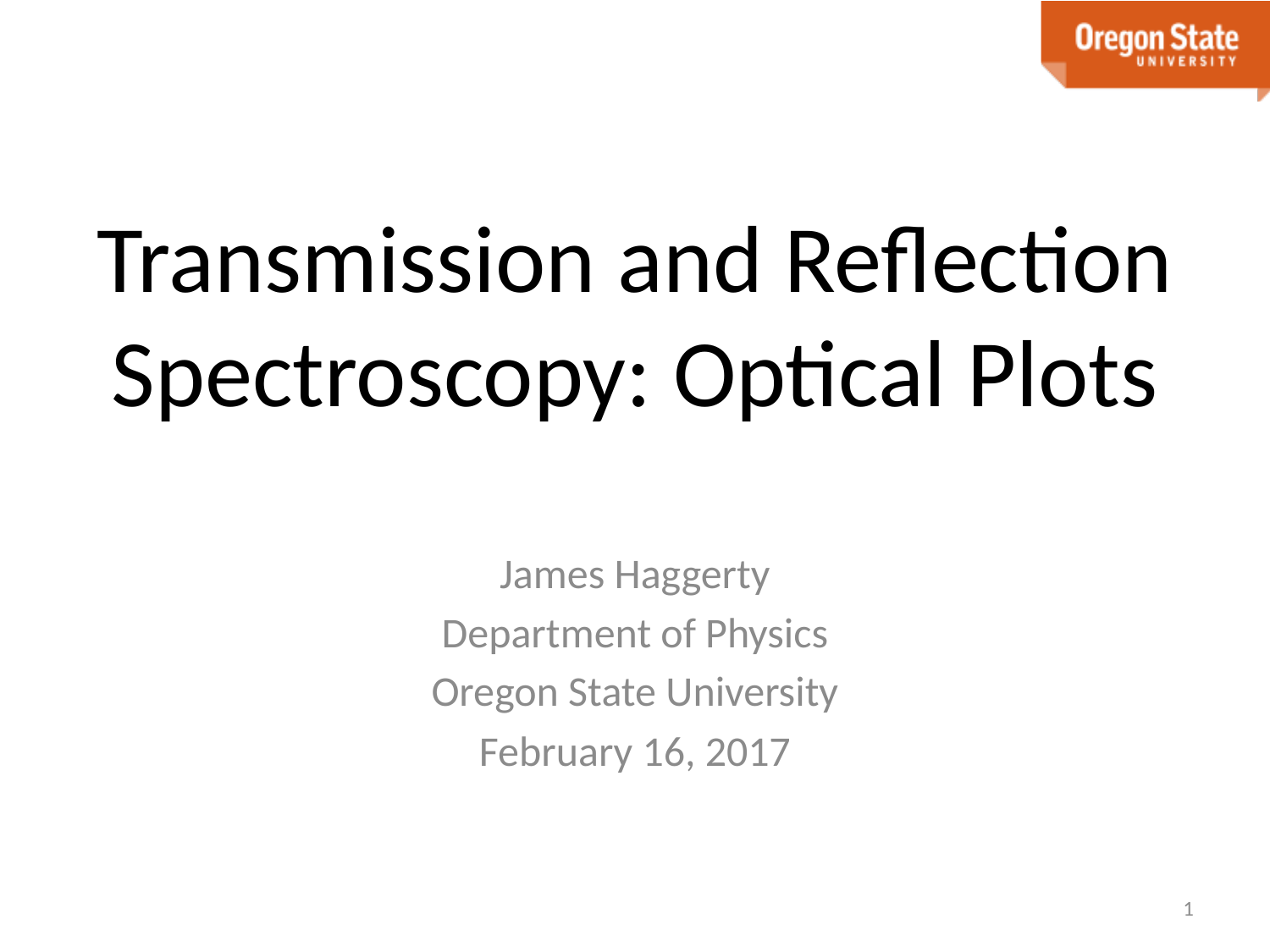

# Transmission and Reflection Spectroscopy: Optical Plots
James Haggerty
Department of Physics
Oregon State University
February 16, 2017
1